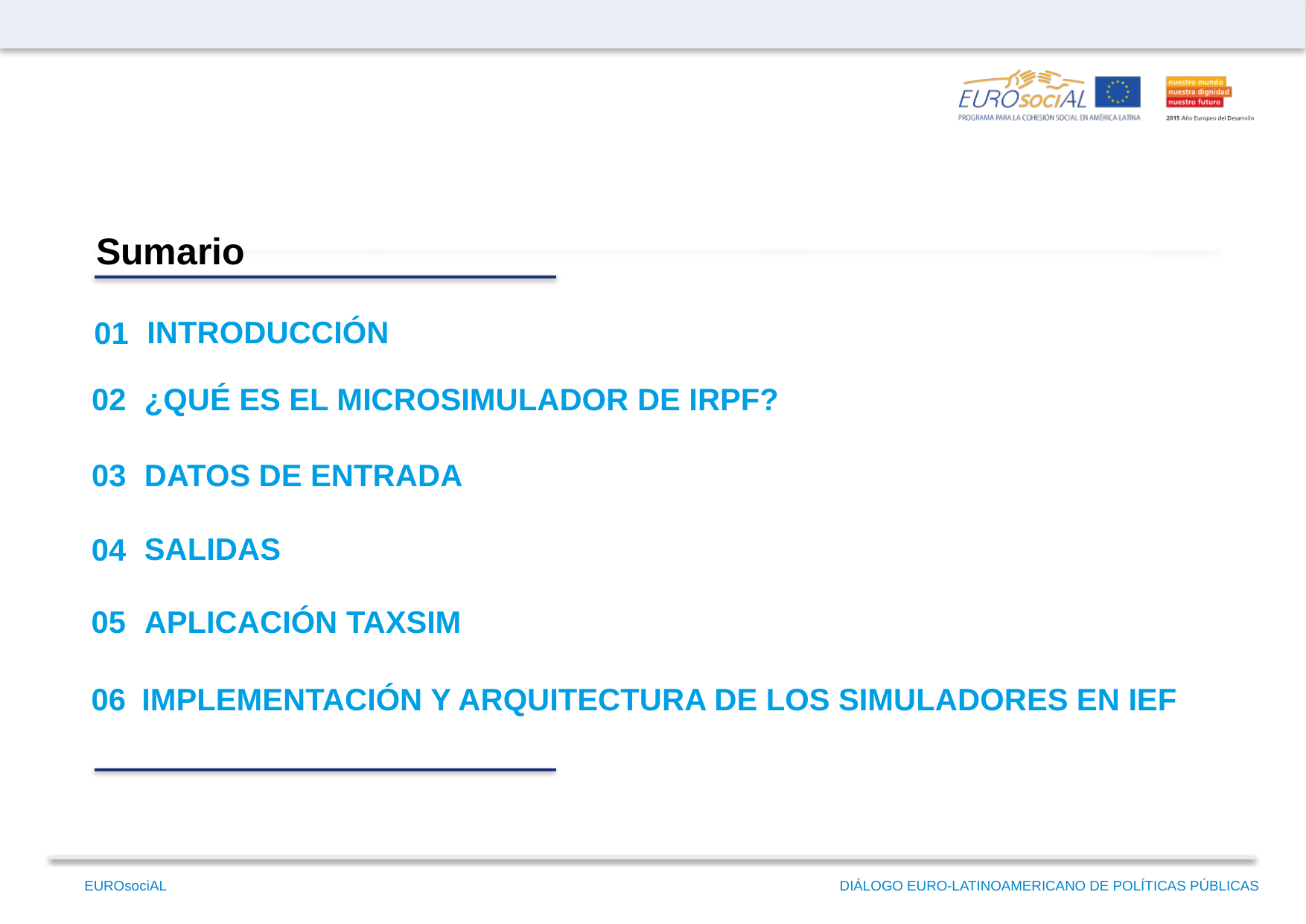

Sumario
INTRODUCCIÓN
01
¿QUÉ ES EL MICROSIMULADOR DE IRPF?

02
DATOS DE ENTRADA
03
SALIDAS
04
05
APLICACIÓN TAXSIM

06
IMPLEMENTACIÓN Y ARQUITECTURA DE LOS SIMULADORES EN IEF